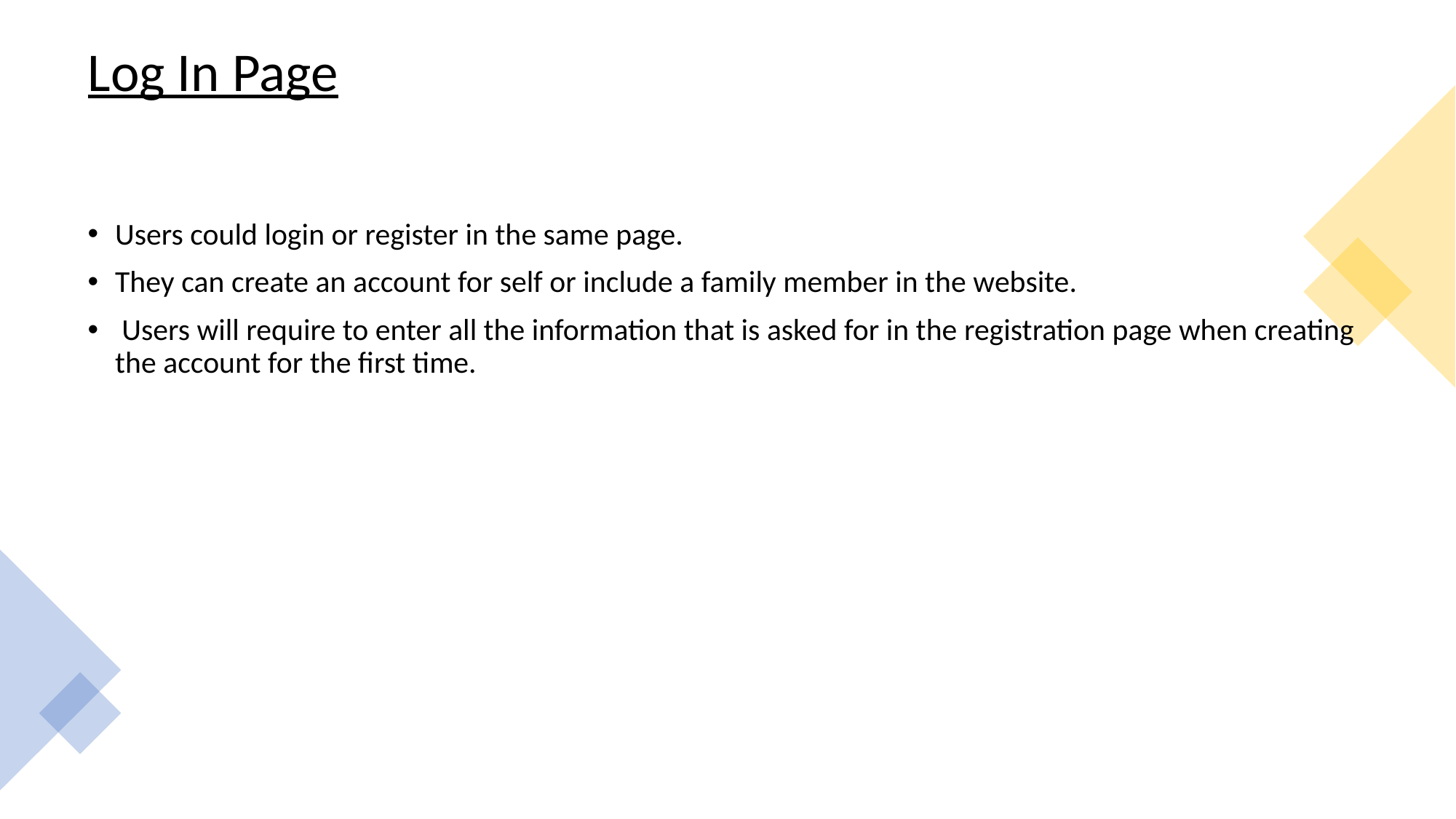

# Log In Page

Users could login or register in the same page.
They can create an account for self or include a family member in the website.
 Users will require to enter all the information that is asked for in the registration page when creating the account for the first time.